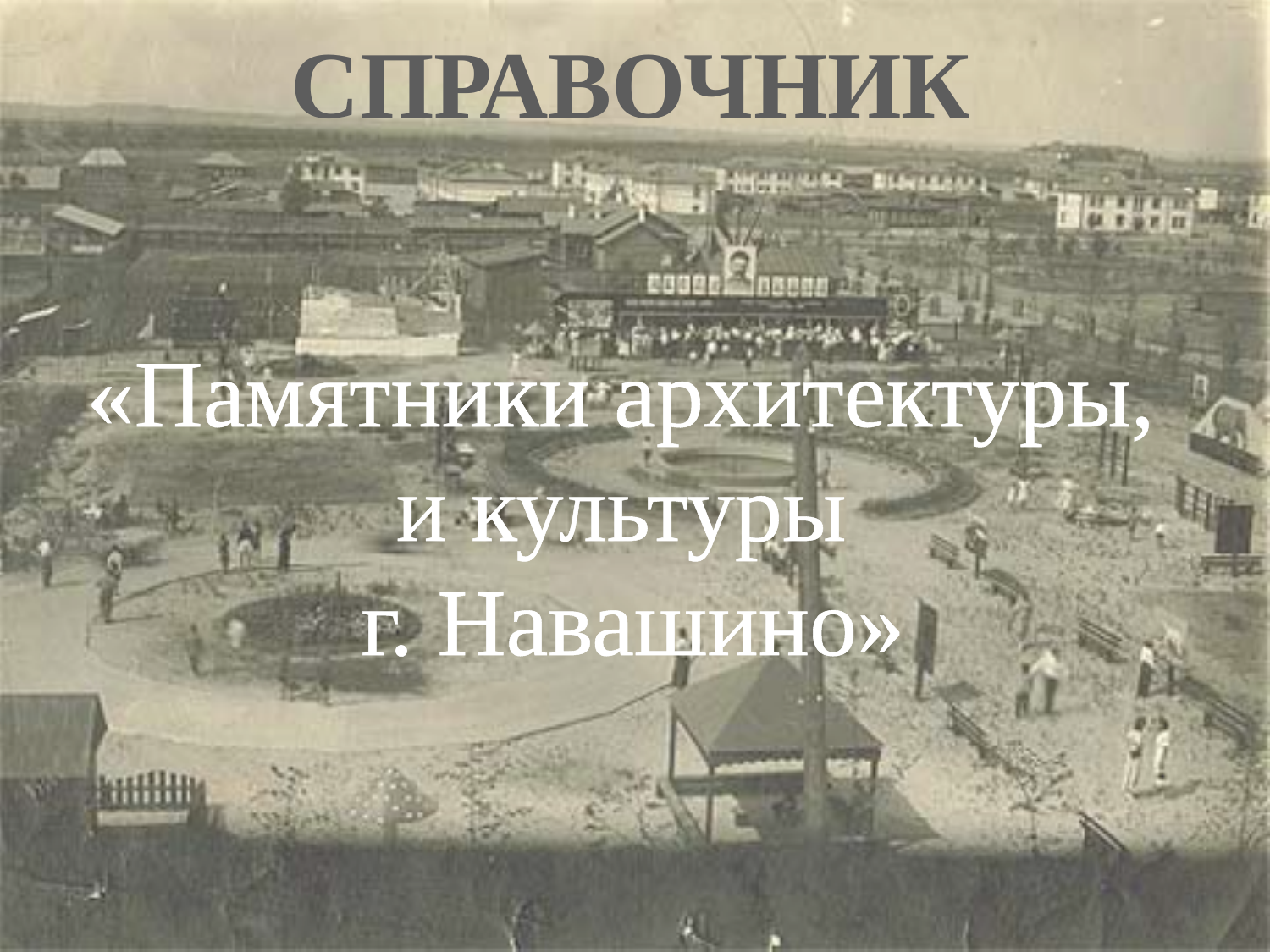

СПРАВОЧНИК
«Памятники архитектуры,
и культуры
г. Навашино»